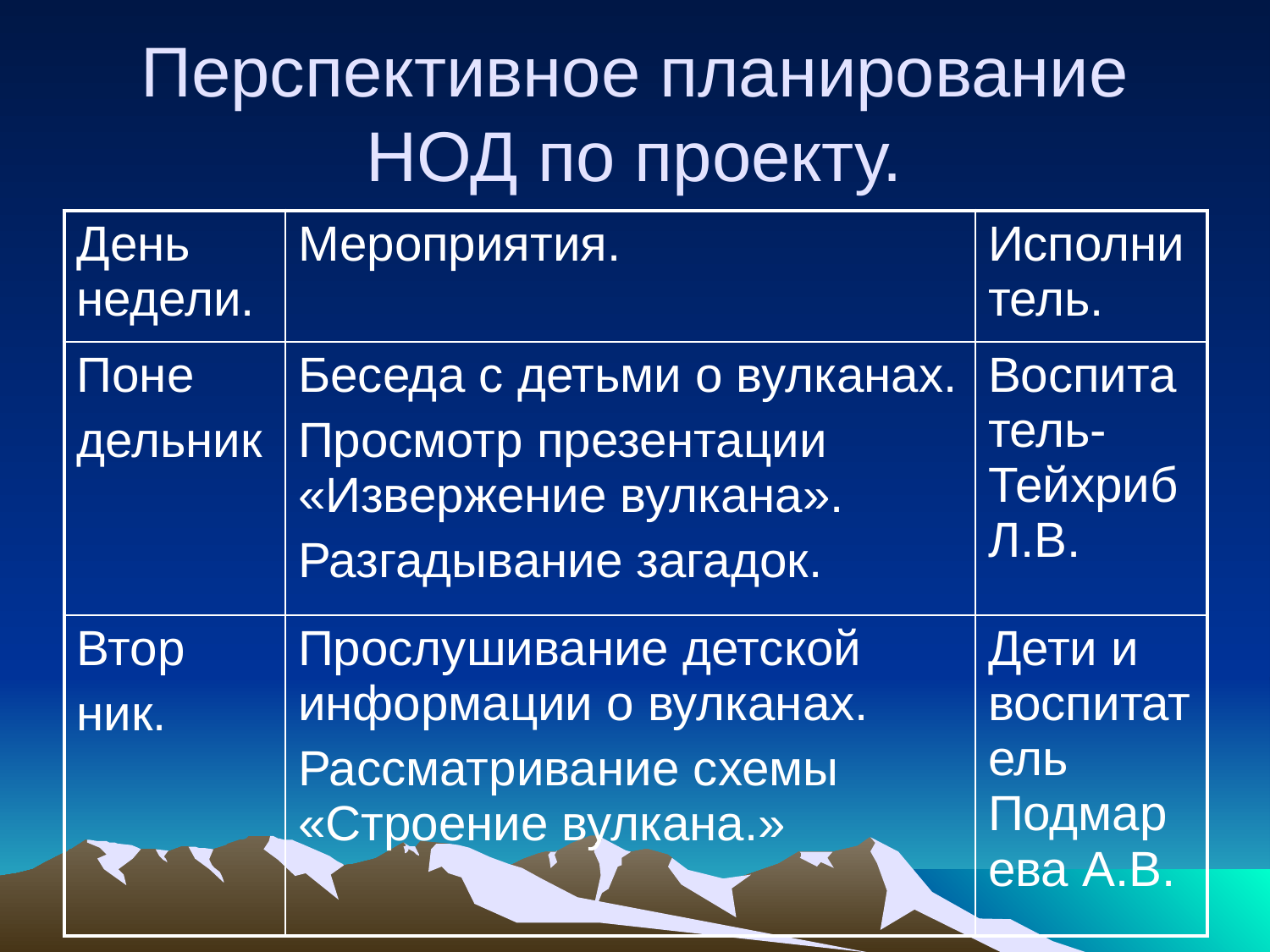

Перспективное планирование НОД по проекту.
| День недели. | Мероприятия. | Исполнитель. |
| --- | --- | --- |
| Поне дельник | Беседа с детьми о вулканах. Просмотр презентации «Извержение вулкана». Разгадывание загадок. | Воспитатель- Тейхриб Л.В. |
| Втор ник. | Прослушивание детской информации о вулканах. Рассматривание схемы «Строение вулкана.» | Дети и воспитатель Подмарева А.В. |